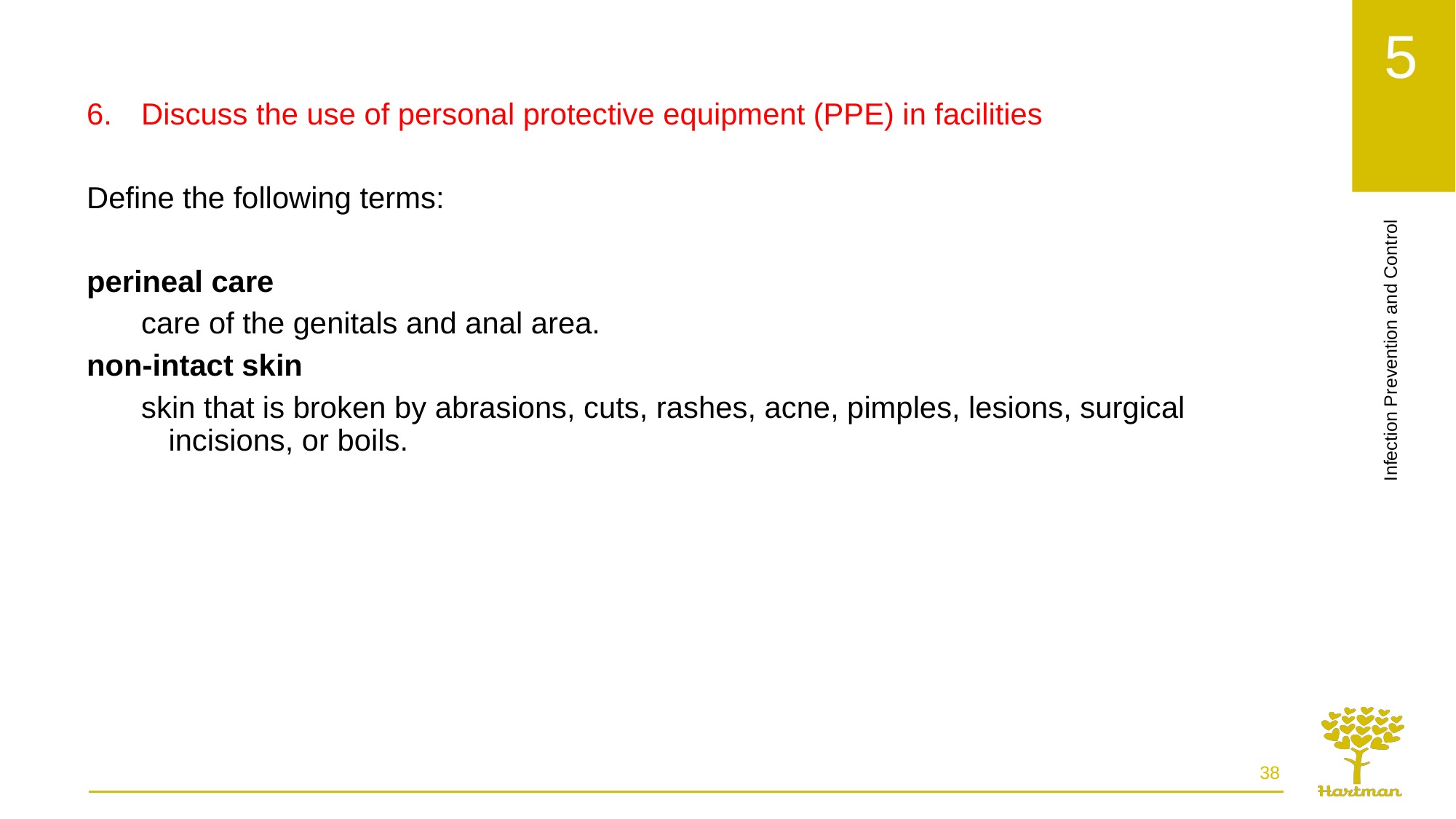

Discuss the use of personal protective equipment (PPE) in facilities

Define the following terms:

perineal care
care of the genitals and anal area.
non-intact skin
skin that is broken by abrasions, cuts, rashes, acne, pimples, lesions, surgical incisions, or boils.

38